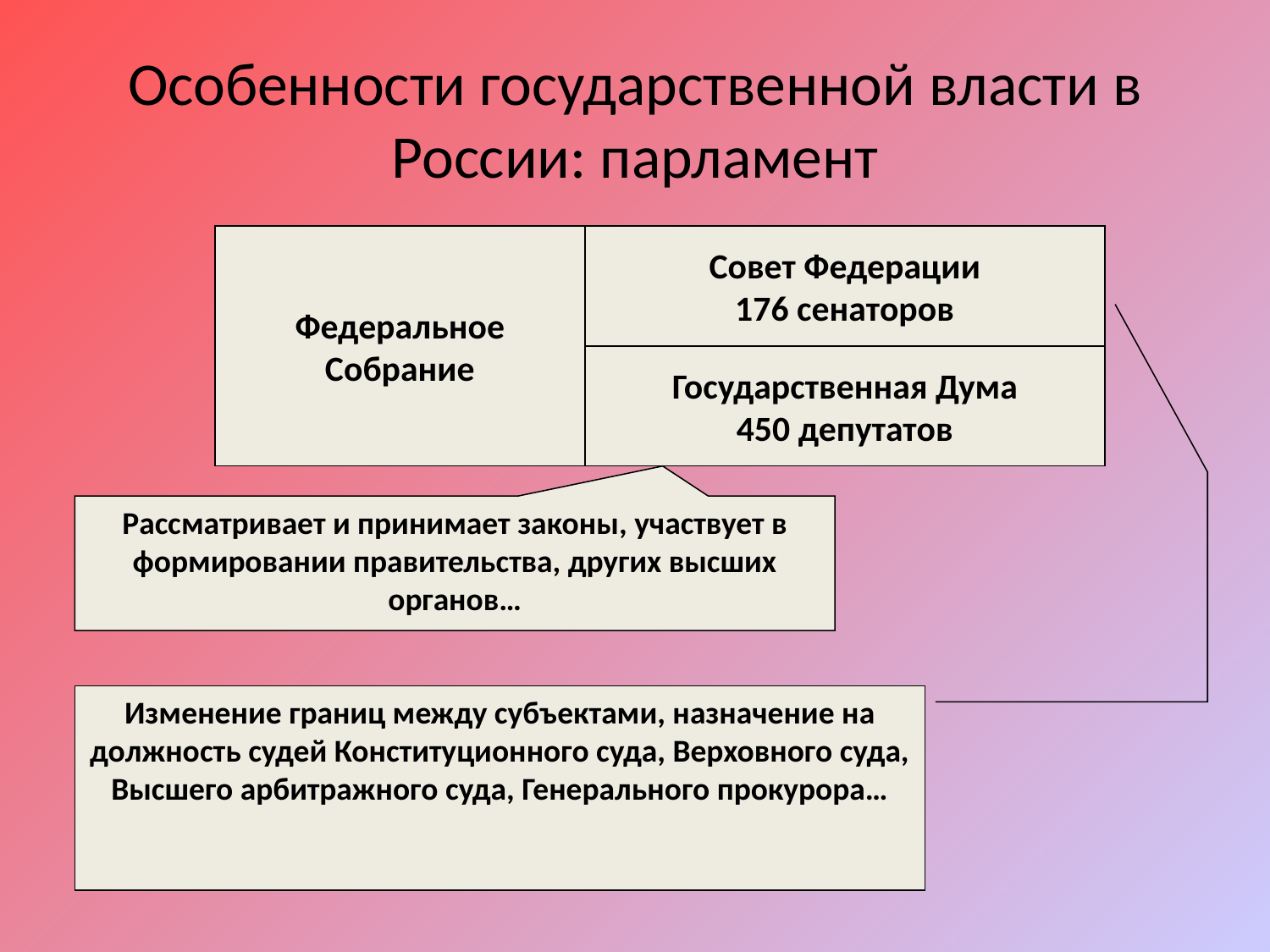

# Особенности государственной власти в России: парламент
Федеральное
Собрание
Совет Федерации
176 сенаторов
Государственная Дума
450 депутатов
Рассматривает и принимает законы, участвует в формировании правительства, других высших органов…
Изменение границ между субъектами, назначение на должность судей Конституционного суда, Верховного суда,
Высшего арбитражного суда, Генерального прокурора…